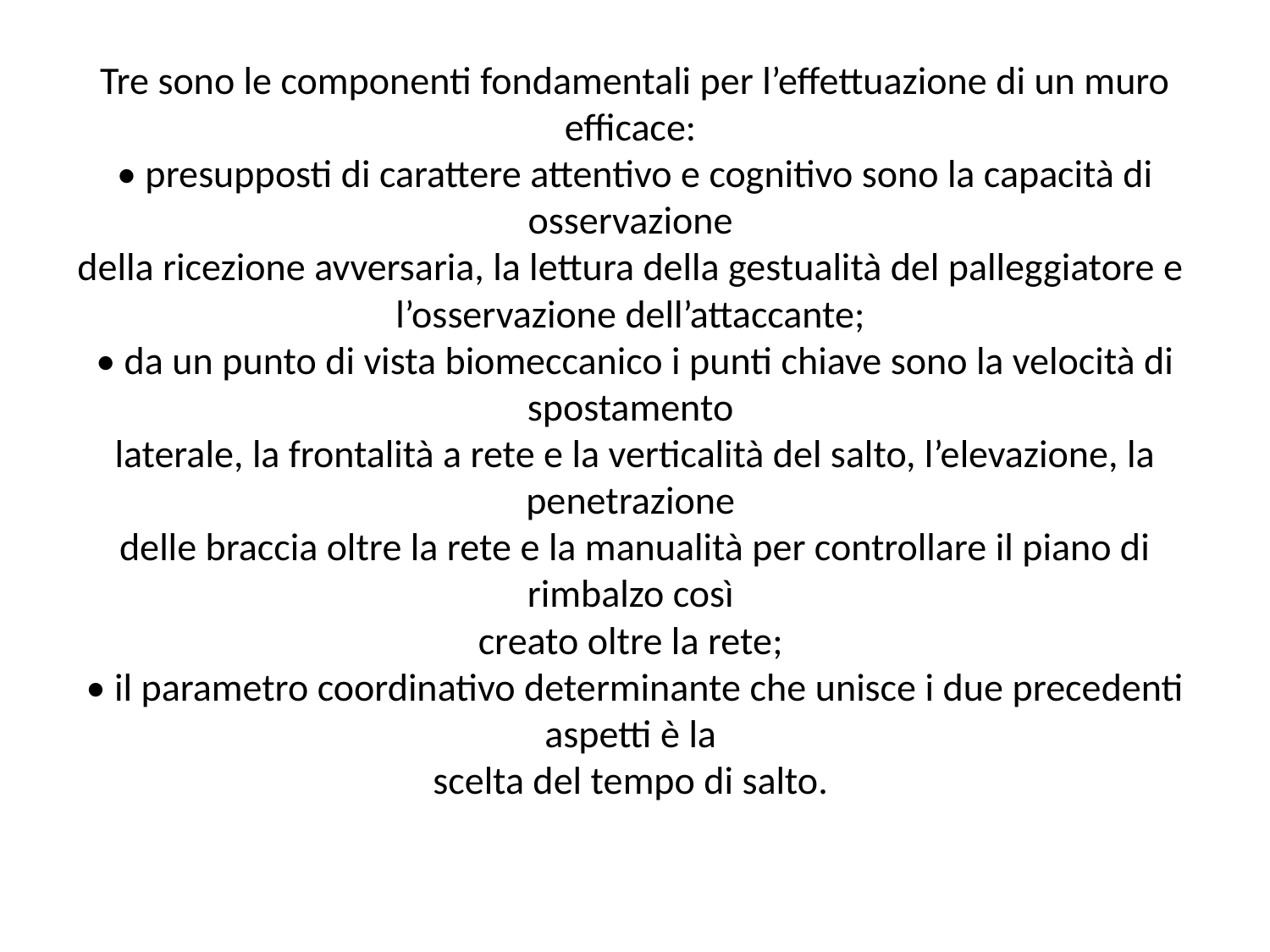

# Tre sono le componenti fondamentali per l’effettuazione di un muro efficace: • presupposti di carattere attentivo e cognitivo sono la capacità di osservazione della ricezione avversaria, la lettura della gestualità del palleggiatore e l’osservazione dell’attaccante; • da un punto di vista biomeccanico i punti chiave sono la velocità di spostamento laterale, la frontalità a rete e la verticalità del salto, l’elevazione, la penetrazione delle braccia oltre la rete e la manualità per controllare il piano di rimbalzo così creato oltre la rete; • il parametro coordinativo determinante che unisce i due precedenti aspetti è la scelta del tempo di salto.